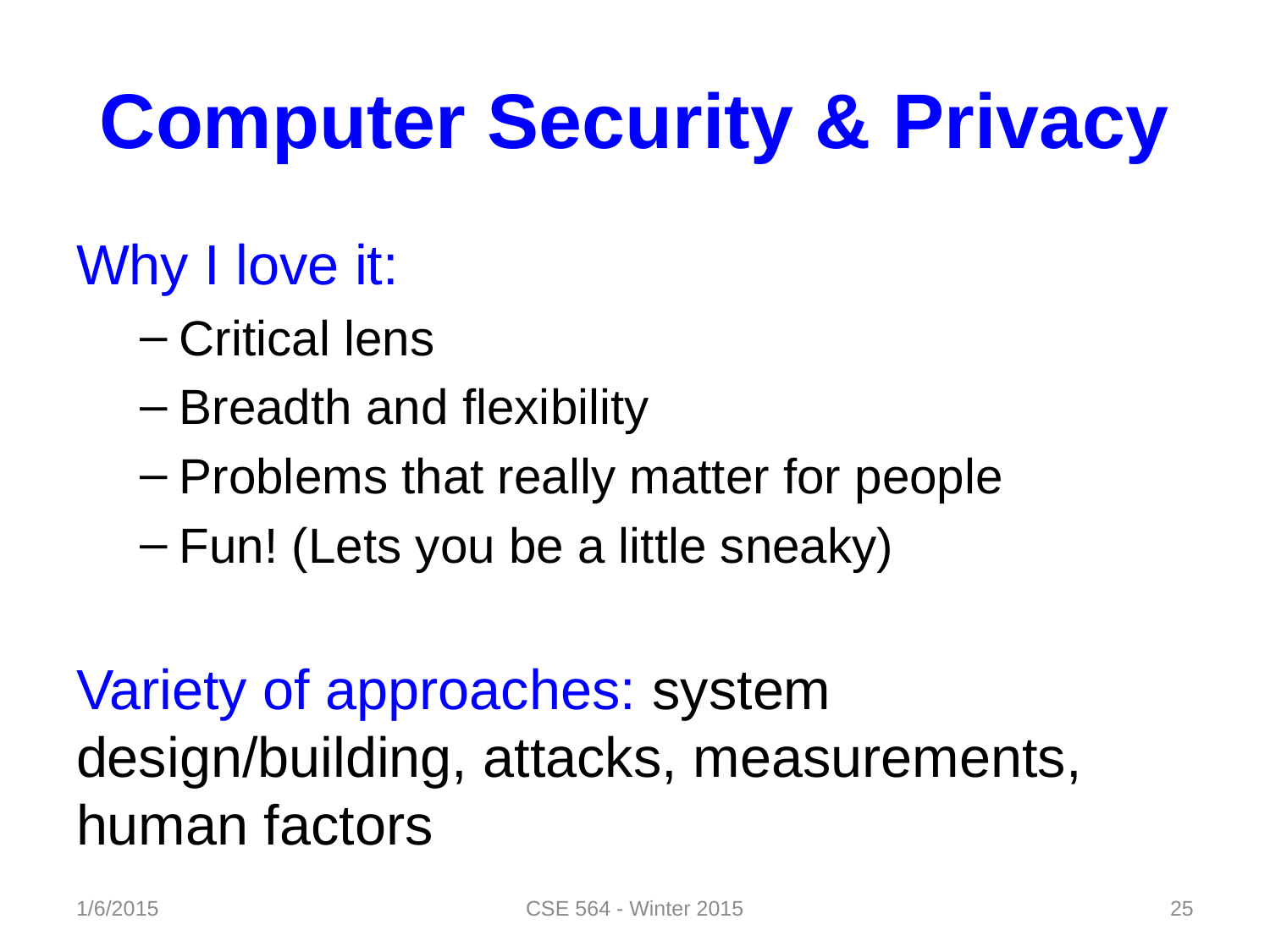

# Computer Security & Privacy
Why I love it:
Critical lens
Breadth and flexibility
Problems that really matter for people
Fun! (Lets you be a little sneaky)

Variety of approaches: system design/building, attacks, measurements, human factors
1/6/2015
CSE 564 - Winter 2015
25